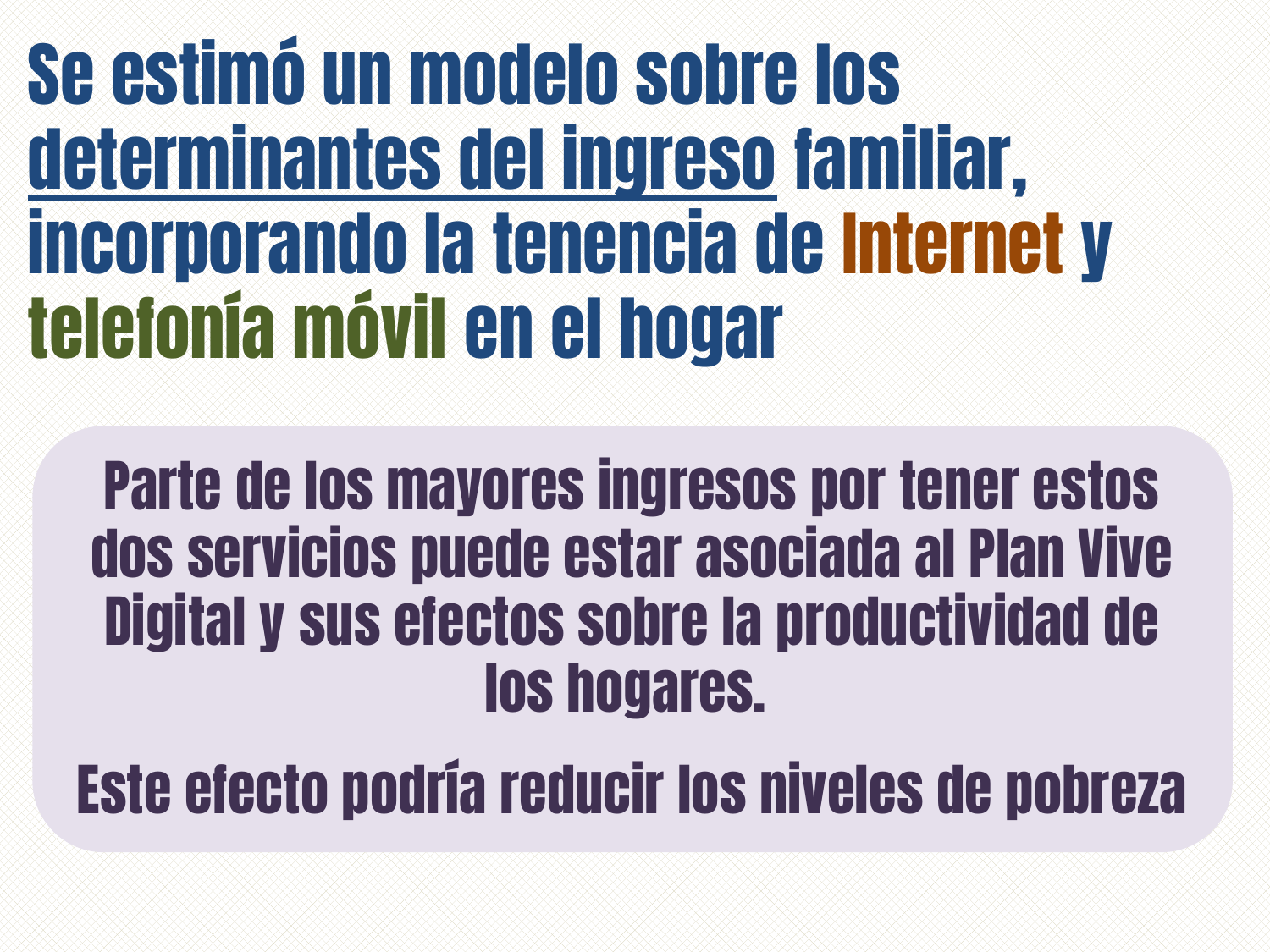

Se estimó un modelo sobre los determinantes del ingreso familiar, incorporando la tenencia de Internet y telefonía móvil en el hogar
Parte de los mayores ingresos por tener estos dos servicios puede estar asociada al Plan Vive Digital y sus efectos sobre la productividad de los hogares.

Este efecto podría reducir los niveles de pobreza